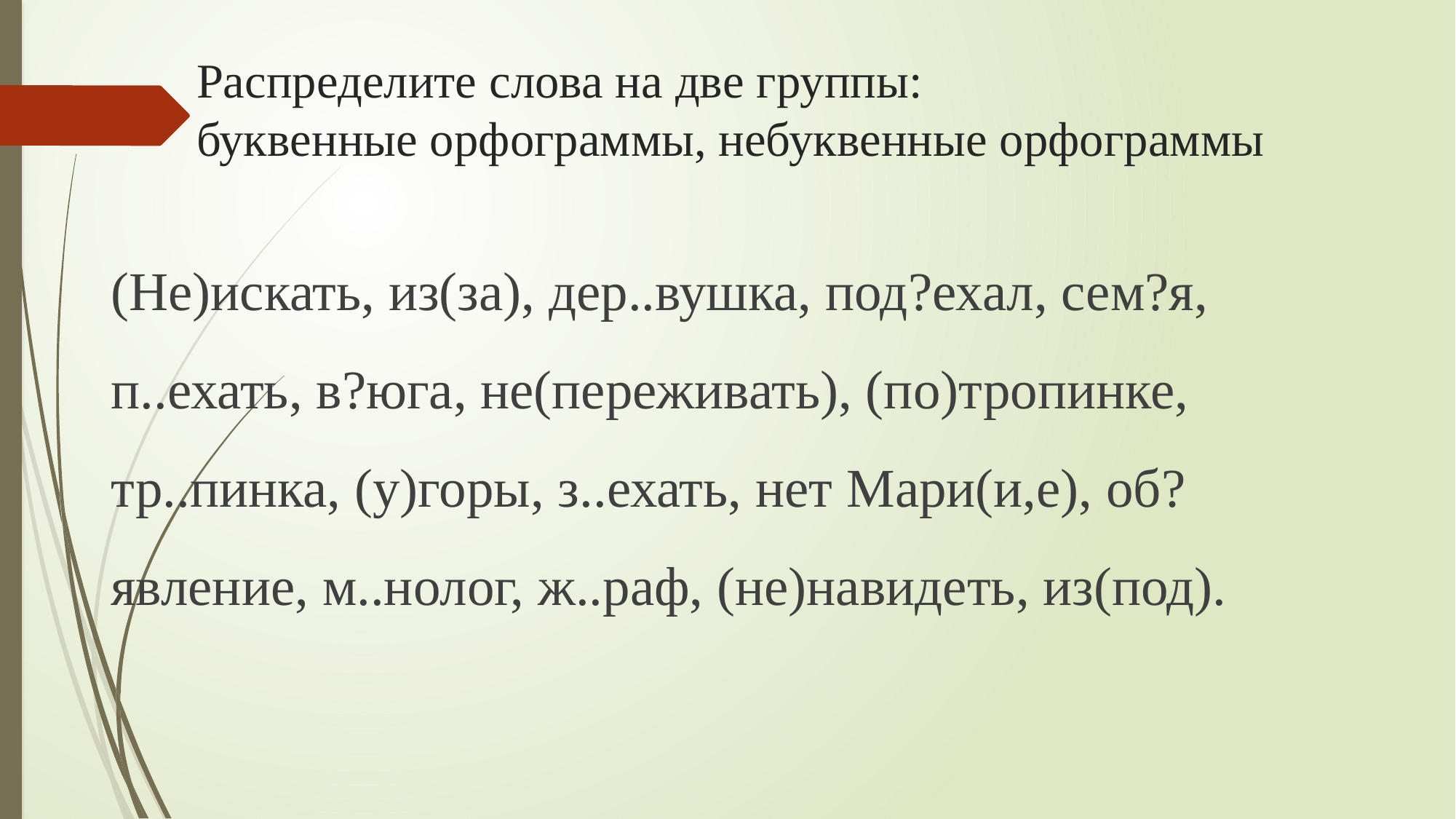

# Распределите слова на две группы: буквенные орфограммы, небуквенные орфограммы
(Не)искать, из(за), дер..вушка, под?ехал, сем?я, п..ехать, в?юга, не(переживать), (по)тропинке, тр..пинка, (у)горы, з..ехать, нет Мари(и,е), об?явление, м..нолог, ж..раф, (не)навидеть, из(под).